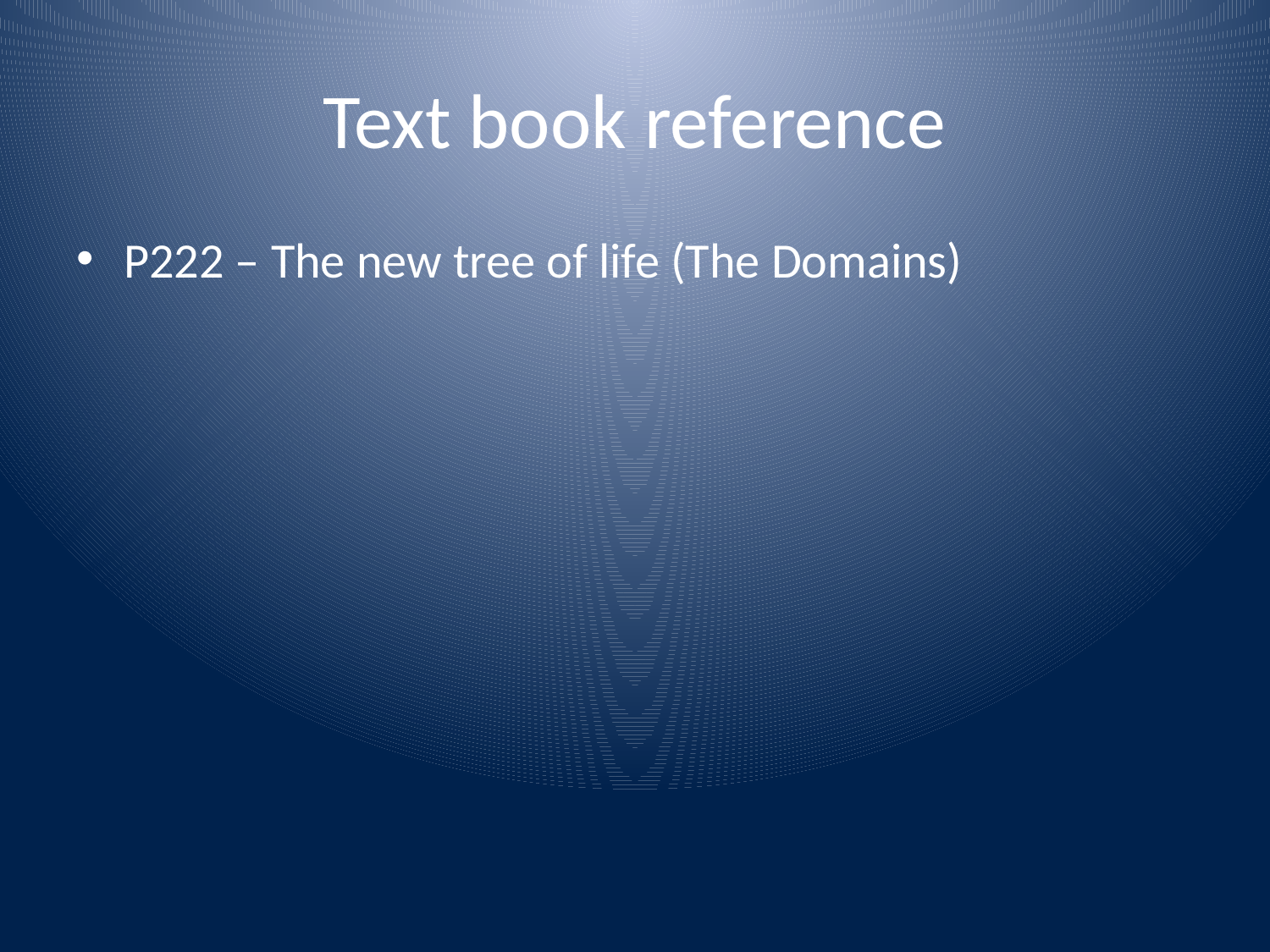

# Text book reference
P222 – The new tree of life (The Domains)